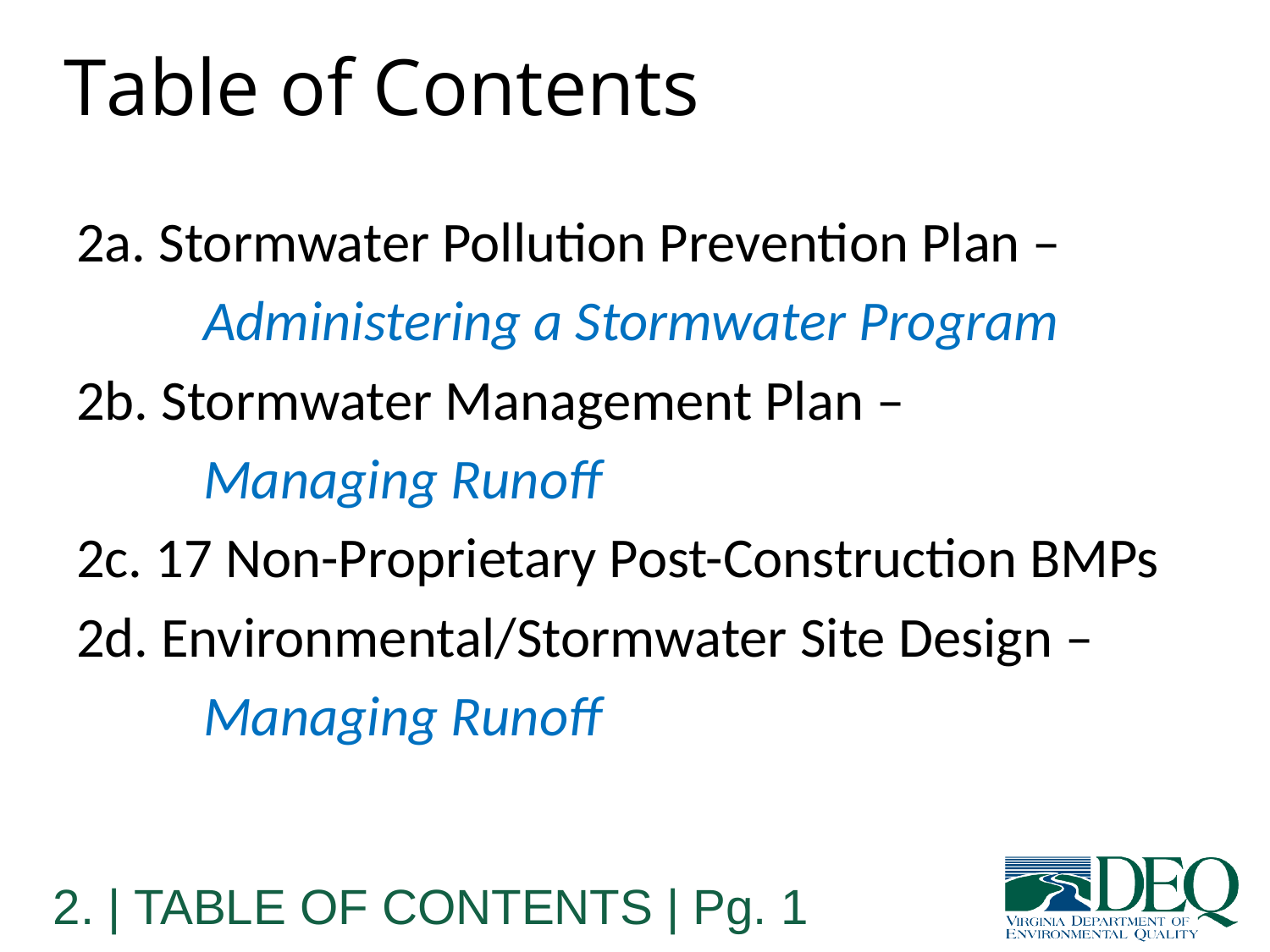

# Table of Contents
2a. Stormwater Pollution Prevention Plan –
	Administering a Stormwater Program
2b. Stormwater Management Plan –
	Managing Runoff
2c. 17 Non-Proprietary Post-Construction BMPs
2d. Environmental/Stormwater Site Design –
	Managing Runoff

2. | TABLE OF CONTENTS | Pg. 1